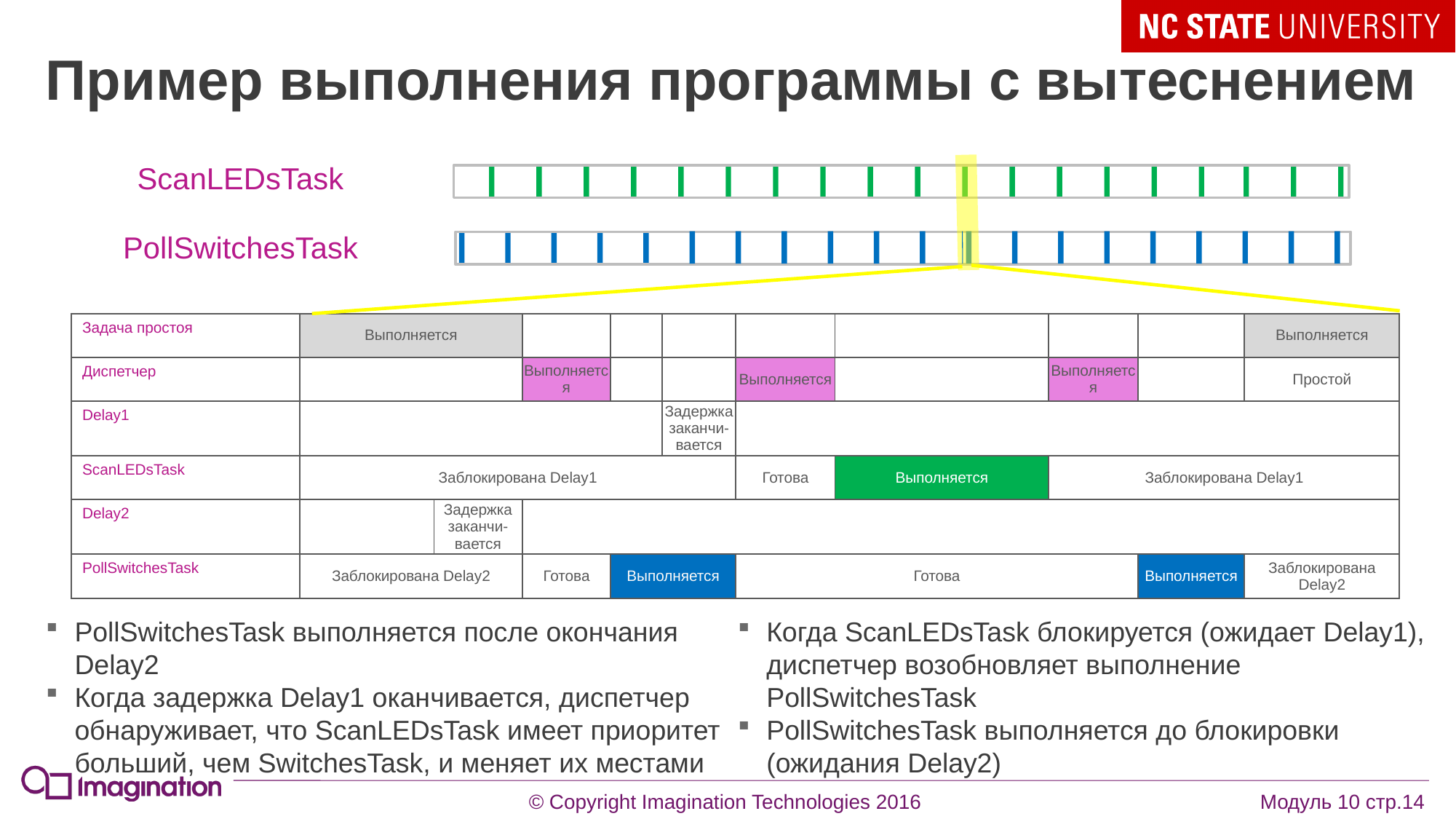

# Пример выполнения программы с вытеснением

ScanLEDsTask

PollSwitchesTask

| Задача простоя | Выполняется |  |  |  |  |  |  |  |  | Выполняется |
| --- | --- | --- | --- | --- | --- | --- | --- | --- | --- | --- |
| Диспетчер |  |  | Выполняется |  |  | Выполняется |  | Выполняется |  | Простой |
| Delay1 |  |  |  |  | Задержка заканчи-вается |  |  |  |  |  |
| ScanLEDsTask | Заблокирована Delay1 |  |  |  |  | Готова | Выполняется | Заблокирована Delay1 |  |  |
| Delay2 |  | Задержка заканчи-вается |  |  |  |  |  |  |  |  |
| PollSwitchesTask | Заблокирована Delay2 |  | Готова | Выполняется |  | Готова |  |  | Выполняется | Заблокирована Delay2 |
PollSwitchesTask выполняется после окончания Delay2
Когда задержка Delay1 оканчивается, диспетчер обнаруживает, что ScanLEDsTask имеет приоритет больший, чем SwitchesTask, и меняет их местами

Когда ScanLEDsTask блокируется (ожидает Delay1), диспетчер возобновляет выполнение PollSwitchesTask
PollSwitchesTask выполняется до блокировки (ожидания Delay2)